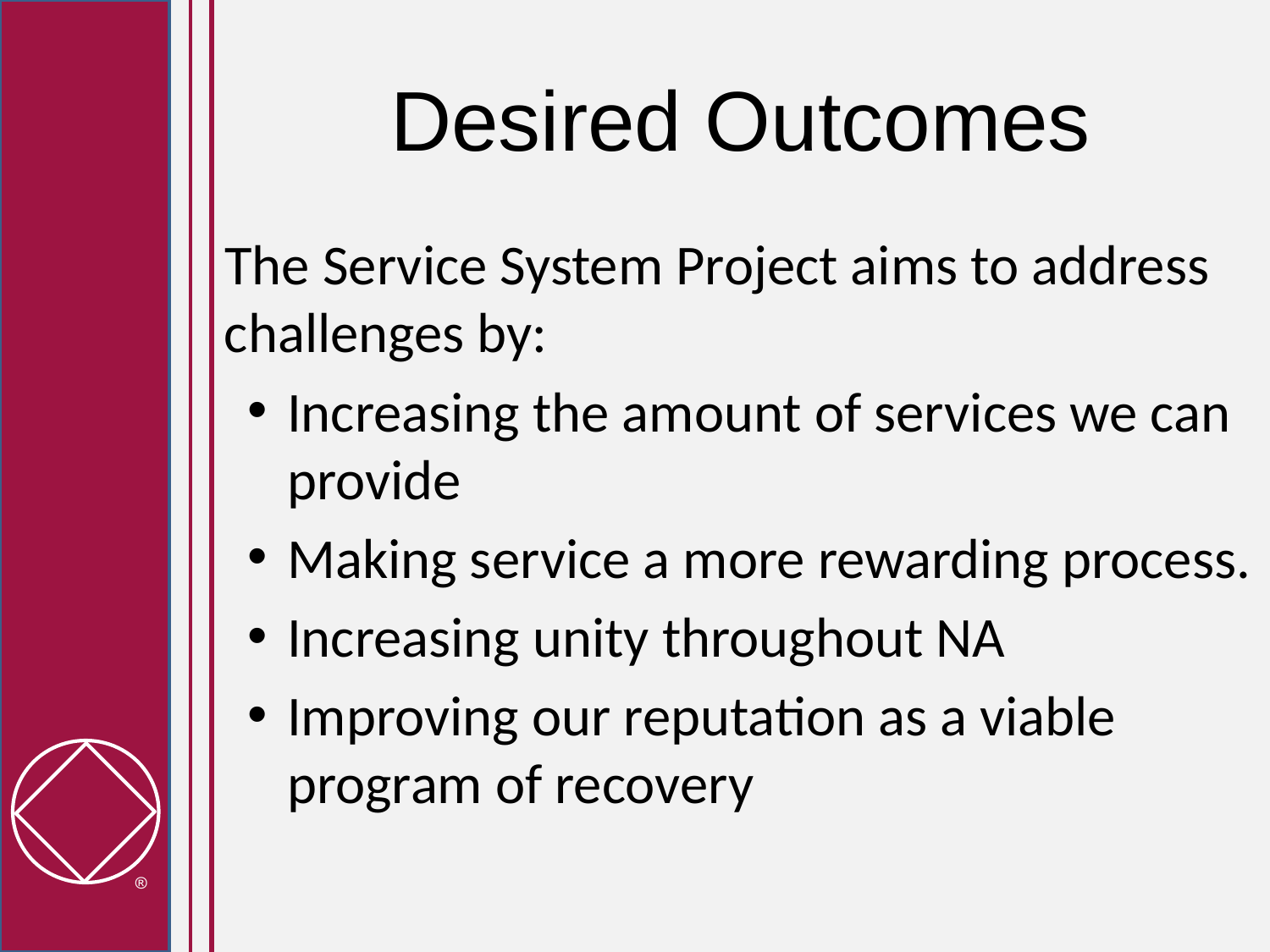

# Desired Outcomes
The Service System Project aims to address challenges by:
Increasing the amount of services we can provide
Making service a more rewarding process.
Increasing unity throughout NA
Improving our reputation as a viable program of recovery